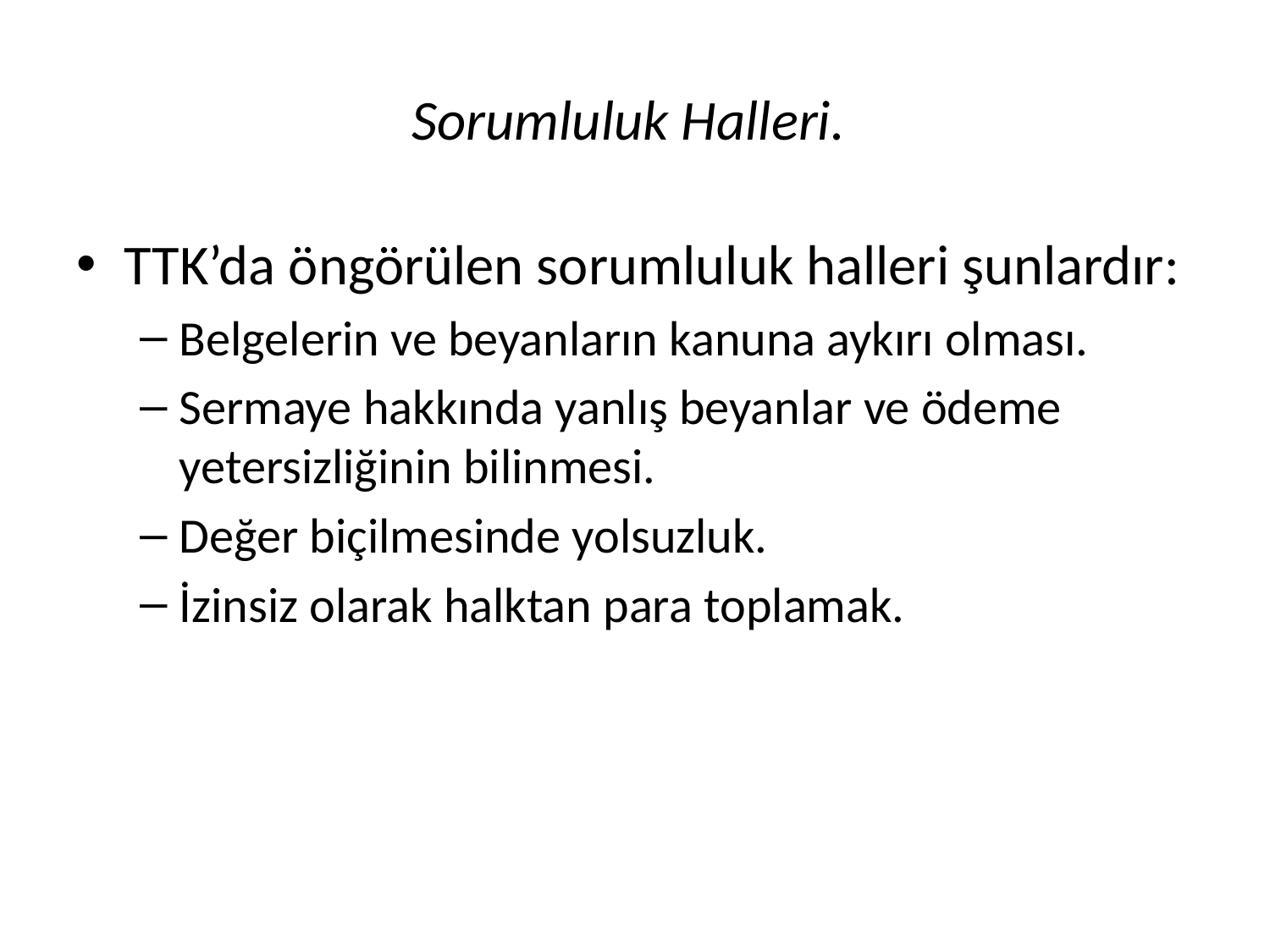

# Sorumluluk Halleri.
TTK’da öngörülen sorumluluk halleri şunlardır:
Belgelerin ve beyanların kanuna aykırı olması.
Sermaye hakkında yanlış beyanlar ve ödeme yetersizliğinin bilinmesi.
Değer biçilmesinde yolsuzluk.
İzinsiz olarak halktan para toplamak.